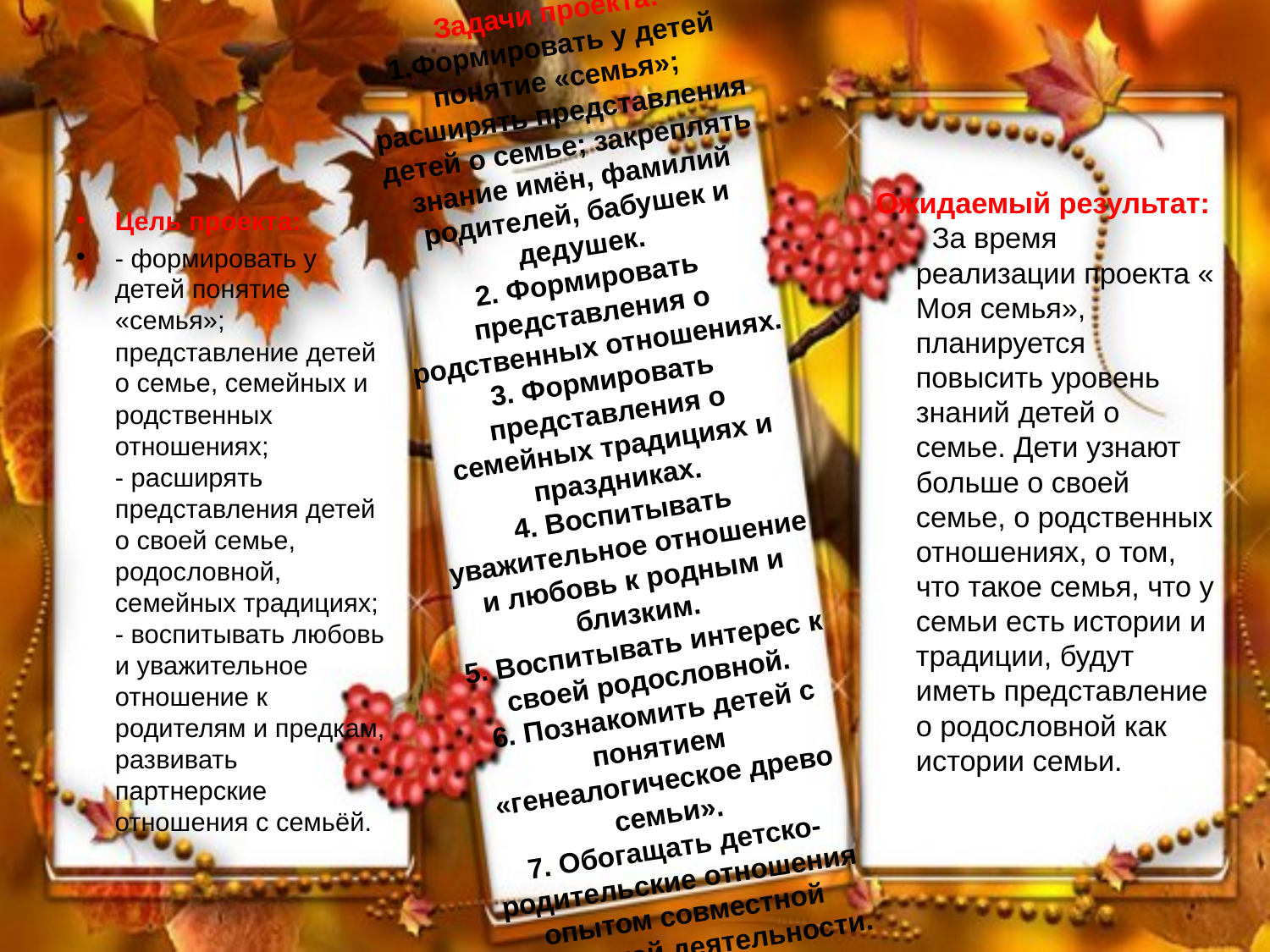

# Задачи проекта: 1.Формировать у детей понятие «семья»; расширять представления детей о семье; закреплять знание имён, фамилий родителей, бабушек и дедушек. 2. Формировать представления о родственных отношениях. 3. Формировать представления о семейных традициях и праздниках. 4. Воспитывать уважительное отношение и любовь к родным и близким. 5. Воспитывать интерес к своей родословной. 6. Познакомить детей с понятием «генеалогическое древо семьи». 7. Обогащать детско-родительские отношения опытом совместной творческой деятельности.
Ожидаемый результат:
  За время реализации проекта « Моя семья», планируется повысить уровень знаний детей о семье. Дети узнают больше о своей семье, о родственных отношениях, о том, что такое семья, что у семьи есть истории и традиции, будут иметь представление о родословной как истории семьи.

Цель проекта:
- формировать у детей понятие «семья»; представление детей о семье, семейных и родственных отношениях;
- расширять представления детей о своей семье, родословной, семейных традициях;
- воспитывать любовь и уважительное отношение к родителям и предкам, развивать партнерские отношения с семьёй.